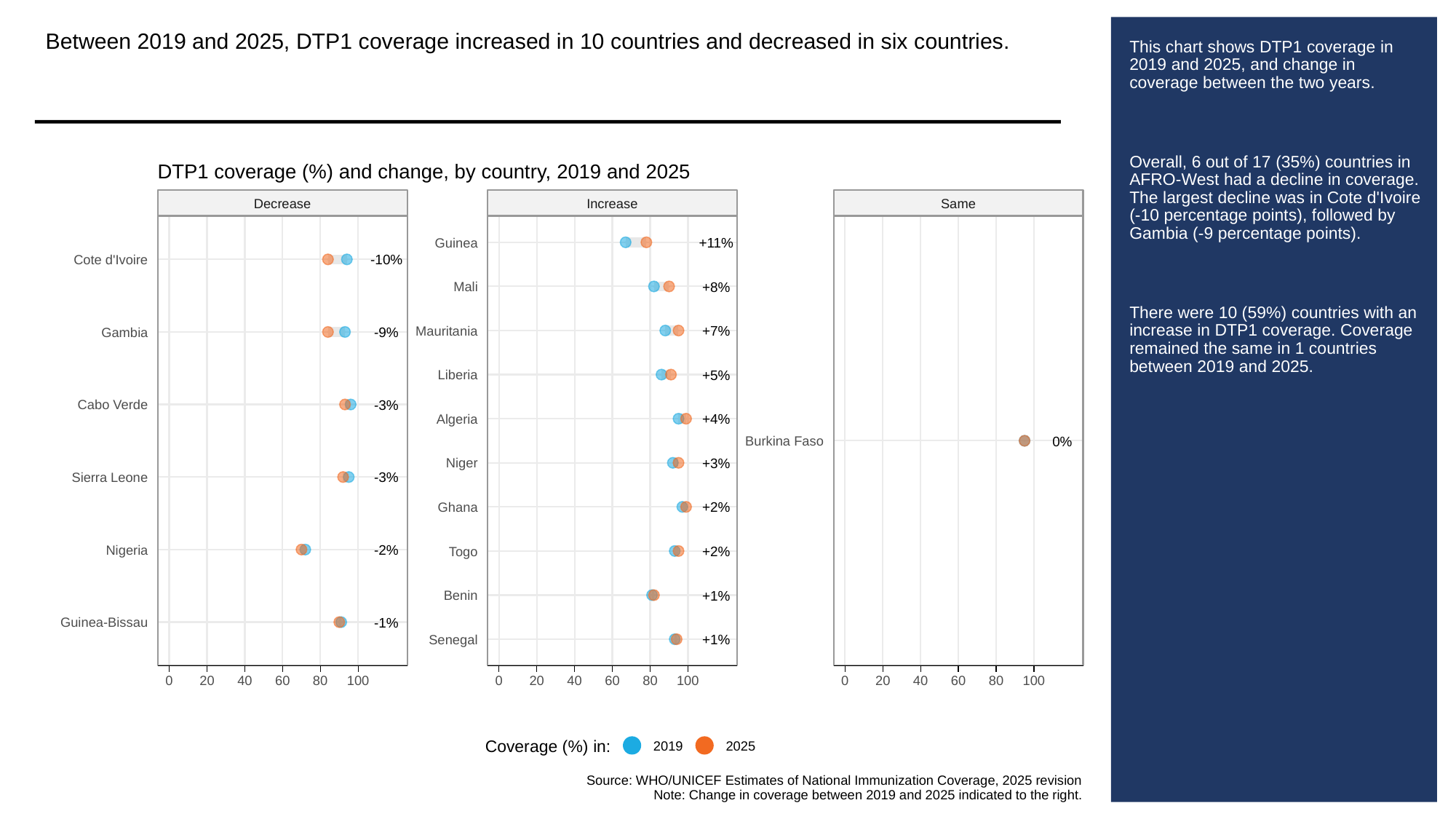

Between 2019 and 2025, DTP1 coverage increased in 10 countries and decreased in six countries.
# This chart shows DTP1 coverage in 2019 and 2025, and change in coverage between the two years.

Overall, 6 out of 17 (35%) countries in AFRO-West had a decline in coverage. The largest decline was in Cote d'Ivoire (-10 percentage points), followed by Gambia (-9 percentage points).

There were 10 (59%) countries with an increase in DTP1 coverage. Coverage remained the same in 1 countries between 2019 and 2025.

DTP1 coverage (%) and change, by country, 2019 and 2025

Decrease
Increase
Same

+11%
Guinea

-10%
Cote d'Ivoire

+8%
Mali

+7%
Mauritania

-9%
Gambia

+5%
Liberia

-3%
Cabo Verde

+4%
Algeria

0%
Burkina Faso

+3%
Niger

-3%
Sierra Leone

+2%
Ghana

-2%
Nigeria

+2%
Togo

+1%
Benin

-1%
Guinea-Bissau

+1%
Senegal

0
20
40
60
80
100
0
20
40
60
80
100
0
20
40
60
80
100

Coverage (%) in:
2019
2025
Source: WHO/UNICEF Estimates of National Immunization Coverage, 2025 revision
Note: Change in coverage between 2019 and 2025 indicated to the right.